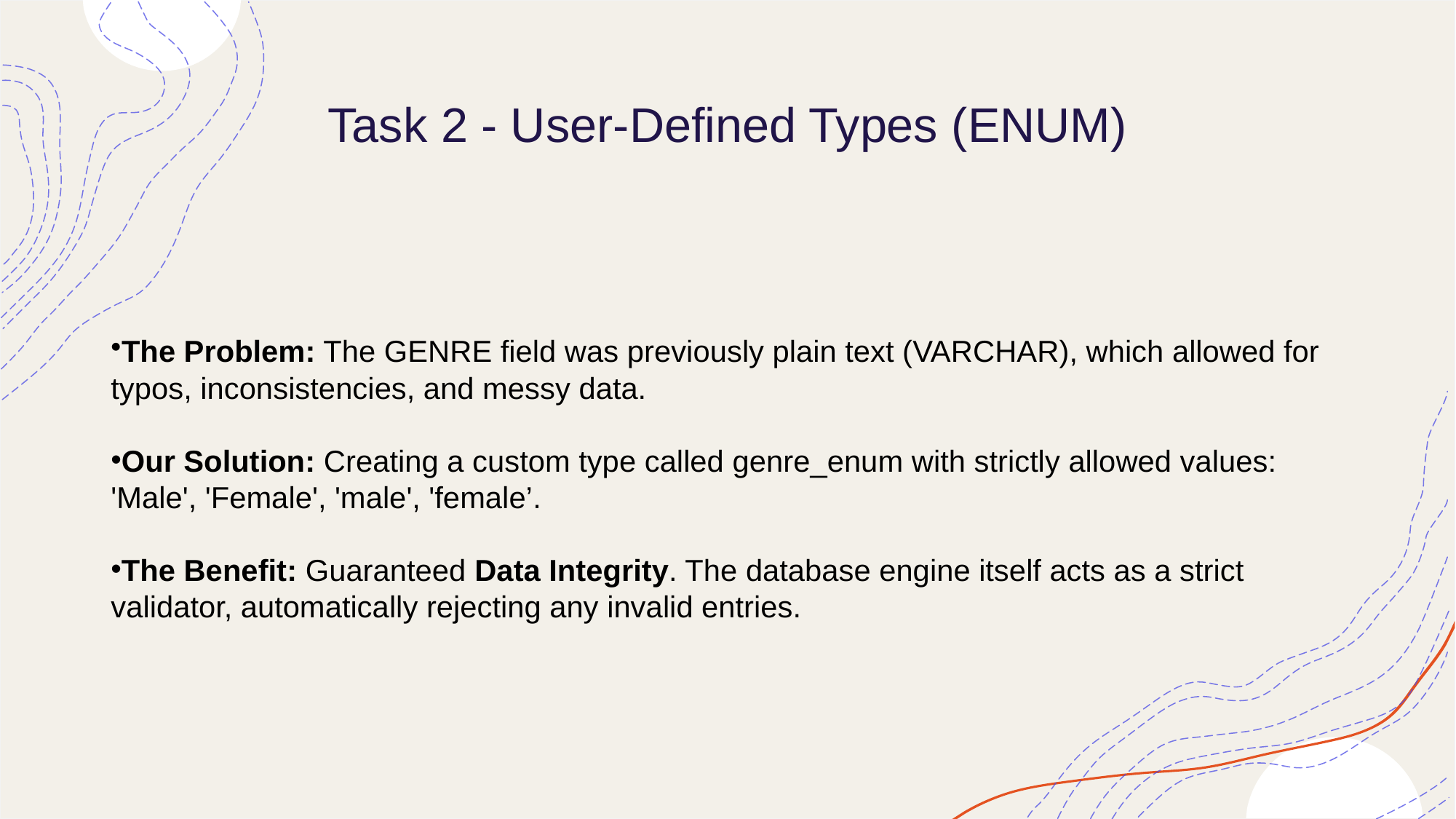

# Task 2 - User-Defined Types (ENUM)
The Problem: The GENRE field was previously plain text (VARCHAR), which allowed for typos, inconsistencies, and messy data.

Our Solution: Creating a custom type called genre_enum with strictly allowed values: 'Male', 'Female', 'male', 'female’.

The Benefit: Guaranteed Data Integrity. The database engine itself acts as a strict validator, automatically rejecting any invalid entries.